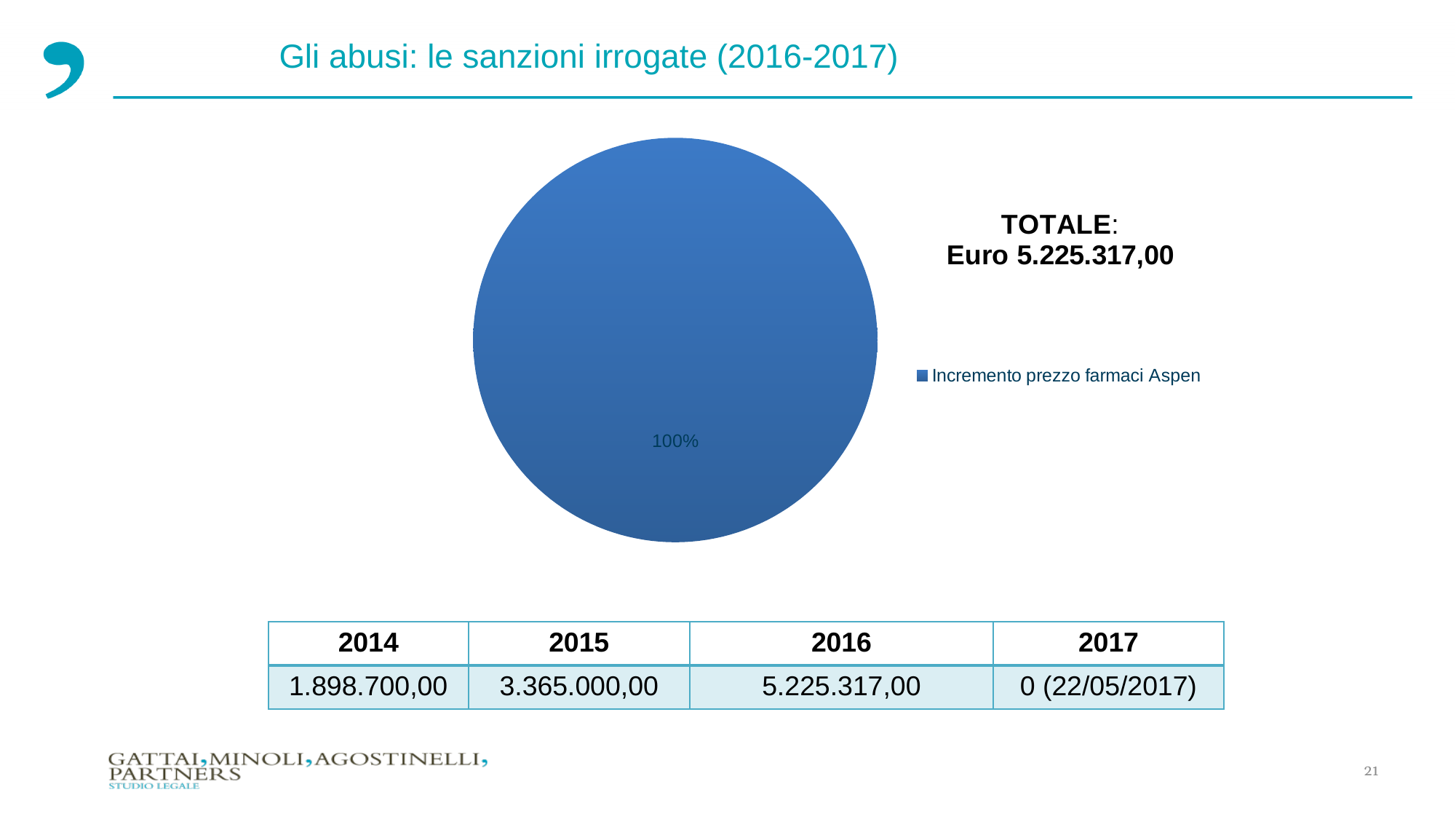

Gli abusi: le sanzioni irrogate (2016-2017)

### Chart

| Category | Vendite |
|---|---|
| Incremento prezzo farmaci Aspen | 5225317.0 |
| 2014 | 2015 | 2016 | 2017 |
| --- | --- | --- | --- |
| 1.898.700,00 | 3.365.000,00 | 5.225.317,00 | 0 (22/05/2017) |
21